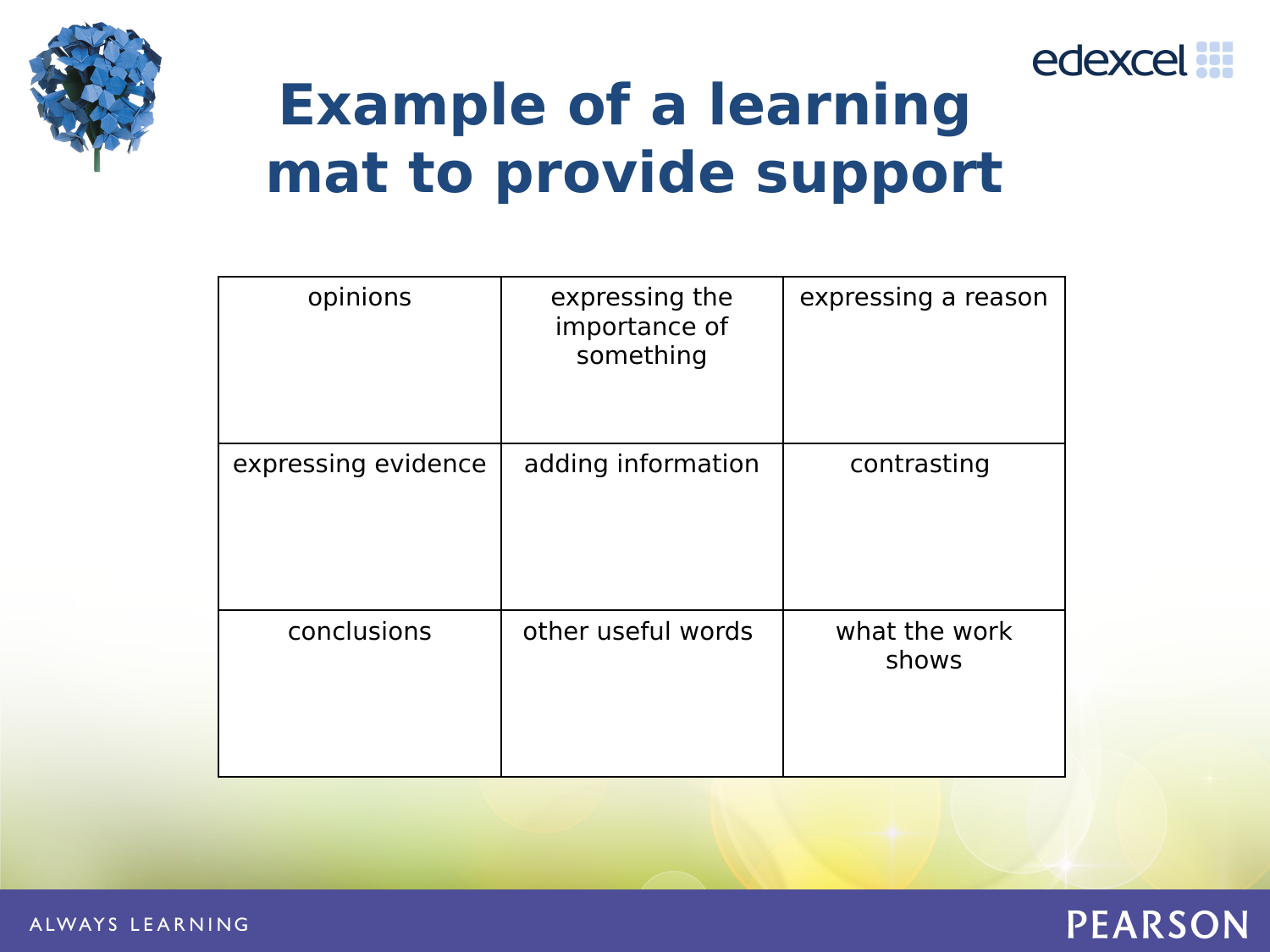

# Example of a learning mat to provide support
| opinions | expressing the importance of something | expressing a reason |
| --- | --- | --- |
| expressing evidence | adding information | contrasting |
| conclusions | other useful words | what the work shows |